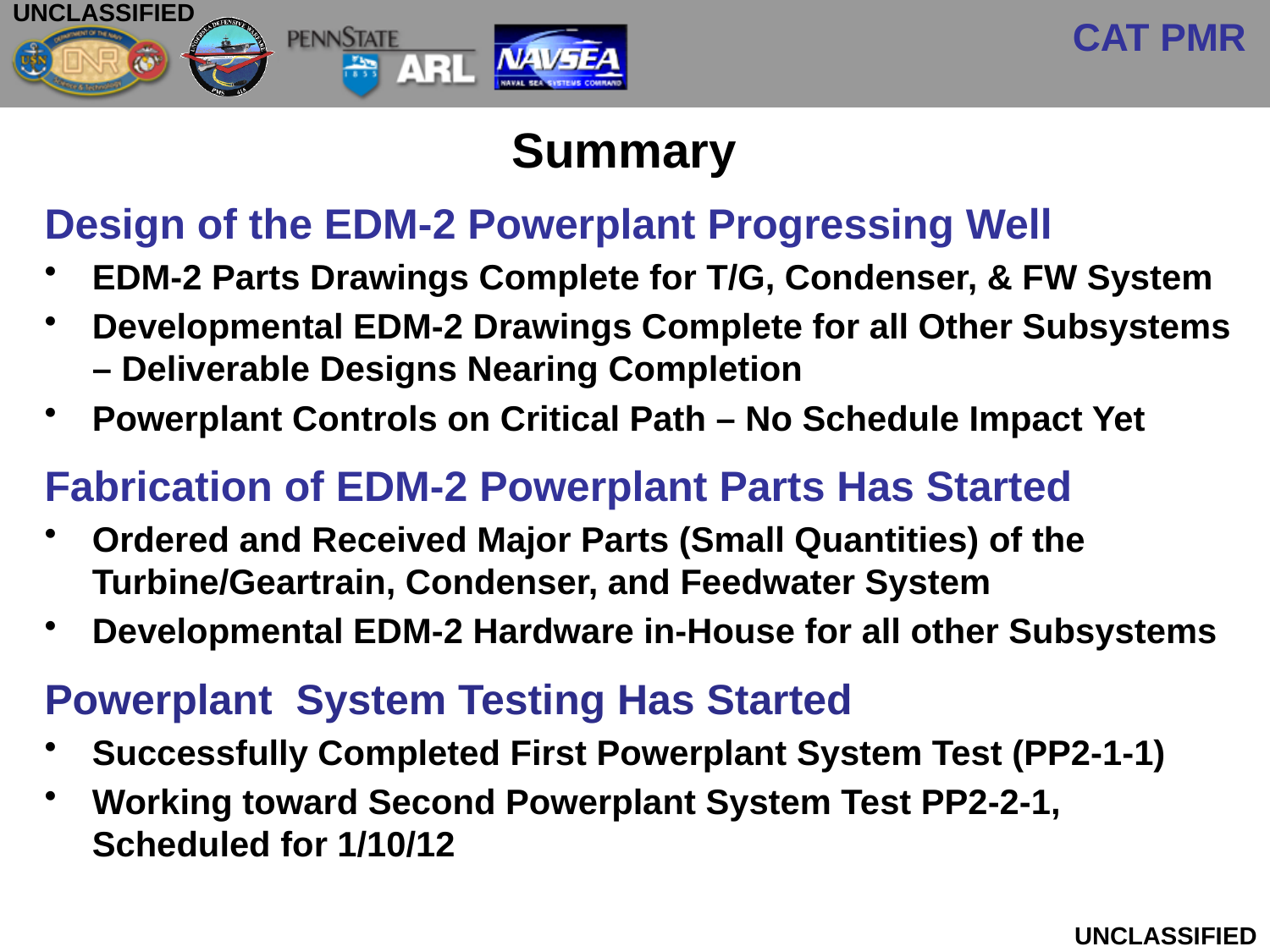

# Summary
Design of the EDM-2 Powerplant Progressing Well
EDM-2 Parts Drawings Complete for T/G, Condenser, & FW System
Developmental EDM-2 Drawings Complete for all Other Subsystems – Deliverable Designs Nearing Completion
Powerplant Controls on Critical Path – No Schedule Impact Yet
Fabrication of EDM-2 Powerplant Parts Has Started
Ordered and Received Major Parts (Small Quantities) of the Turbine/Geartrain, Condenser, and Feedwater System
Developmental EDM-2 Hardware in-House for all other Subsystems
Powerplant  System Testing Has Started
Successfully Completed First Powerplant System Test (PP2-1-1)
Working toward Second Powerplant System Test PP2-2-1, Scheduled for 1/10/12